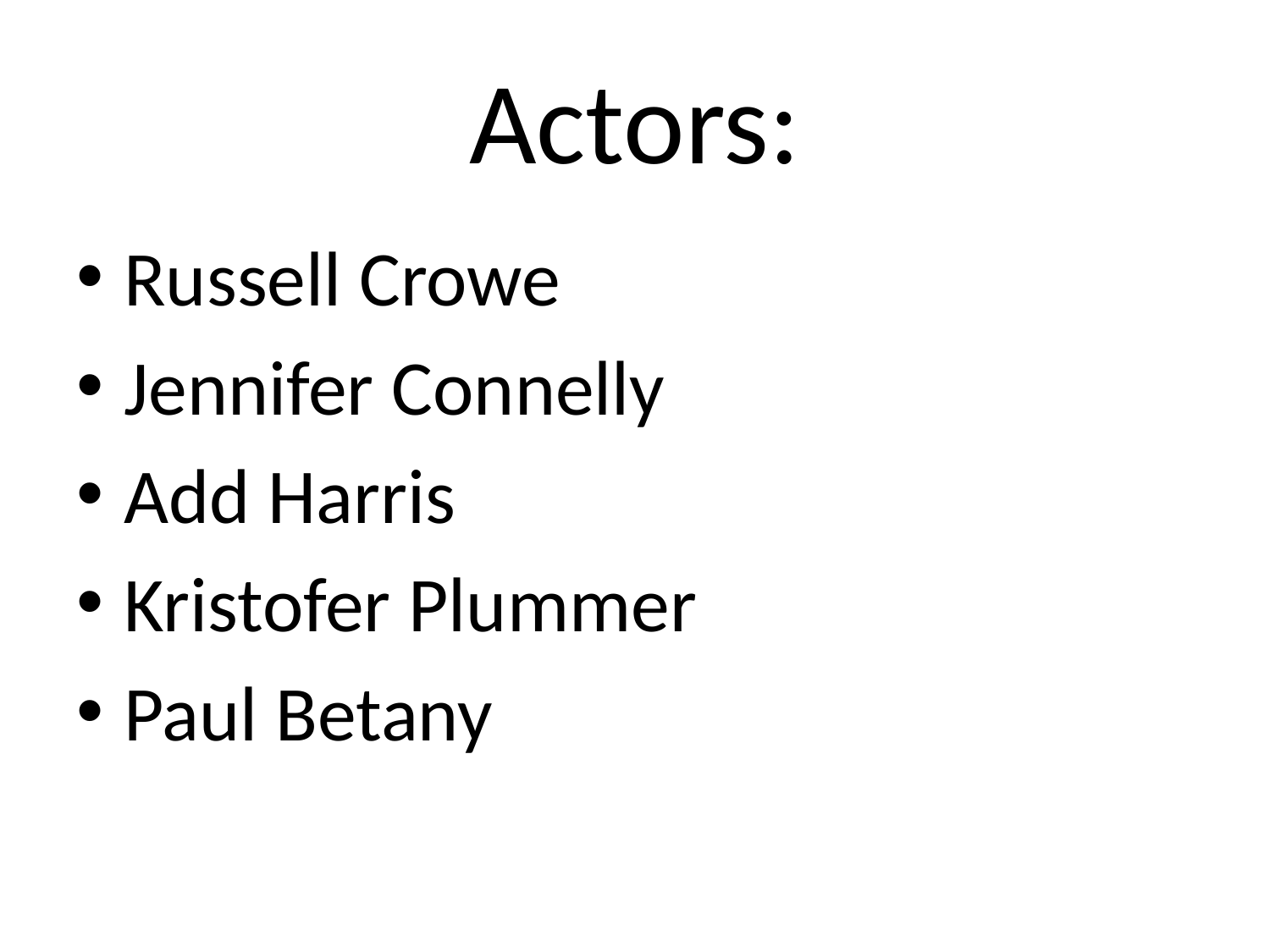

# Actors:
Russell Crowe
Jennifer Connelly
Add Harris
Kristofer Plummer
Paul Betany